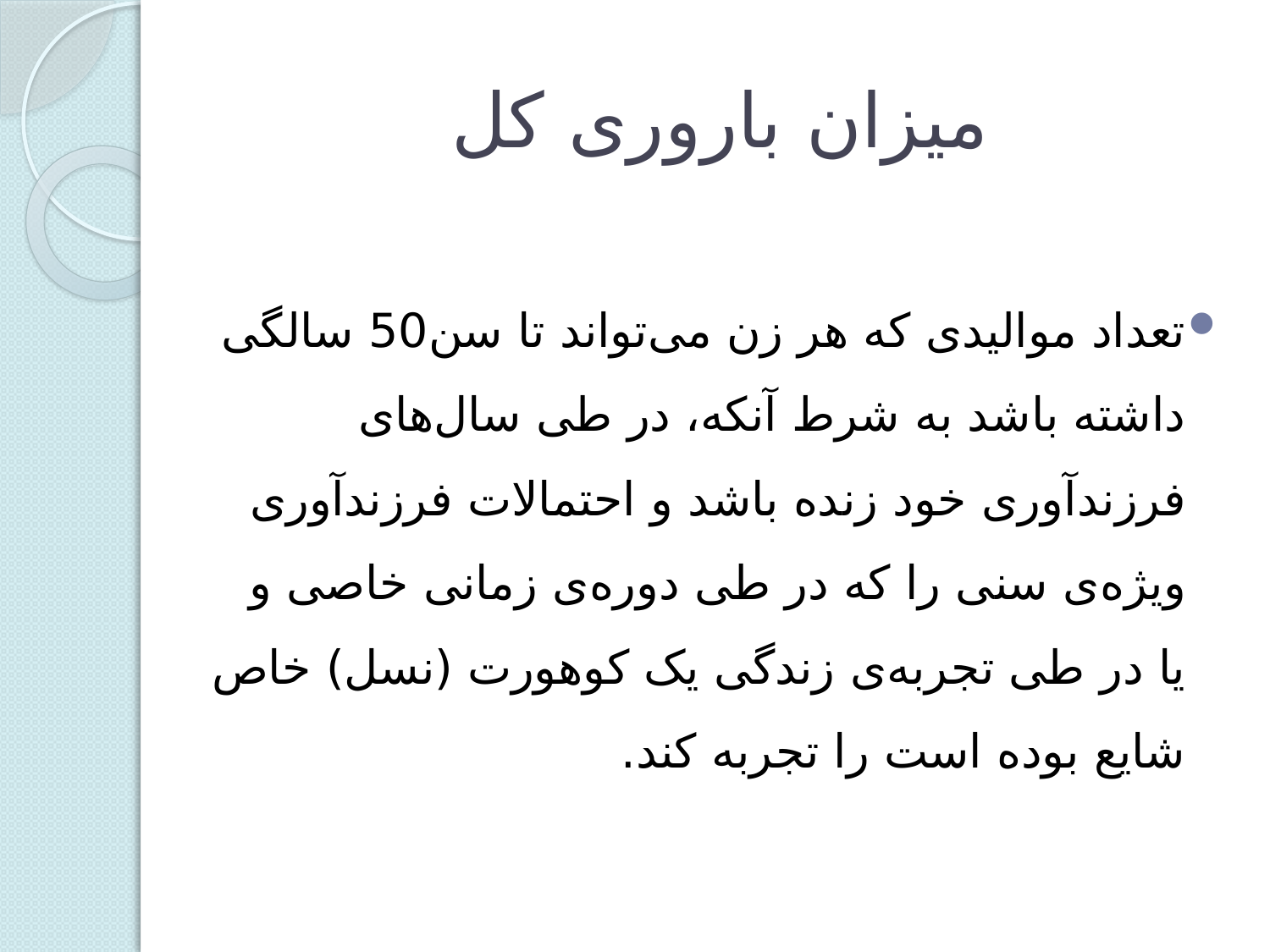

# میزان باروری کل

تعداد موالیدی که هر زن می‌تواند تا سن50 سالگی داشته باشد به شرط آنکه، در طی سال‌های فرزند‌آوری خود زنده باشد و احتمالات فرزندآوری ویژه‌ی سنی را که در طی دوره‌ی زمانی خاصی و یا در طی تجربه‌ی زندگی یک کوهورت (نسل) خاص شایع بوده است را تجربه کند.